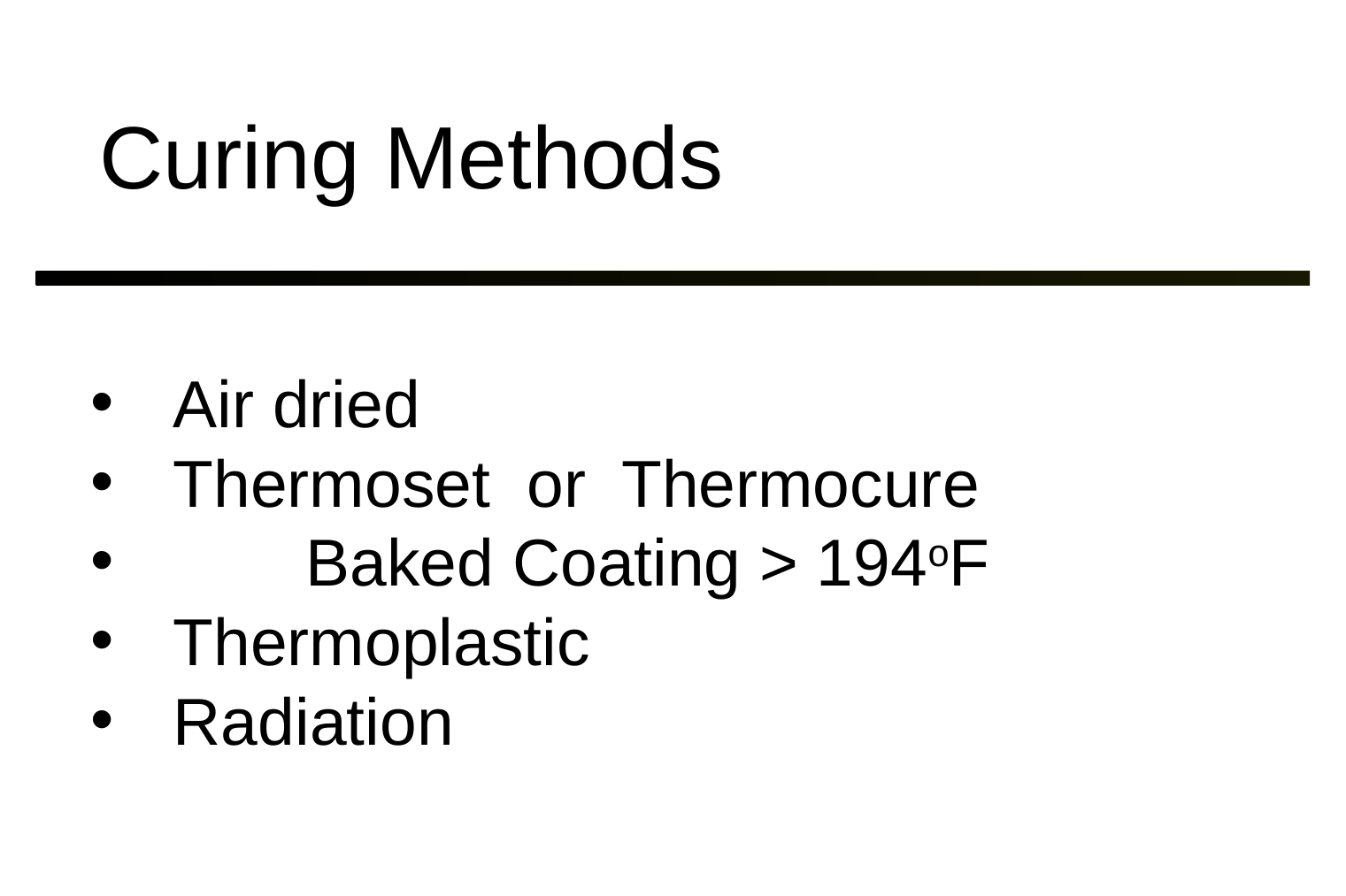

# Curing Methods

Air dried
Thermoset  or  Thermocure
		Baked Coating > 194oF
Thermoplastic
Radiation